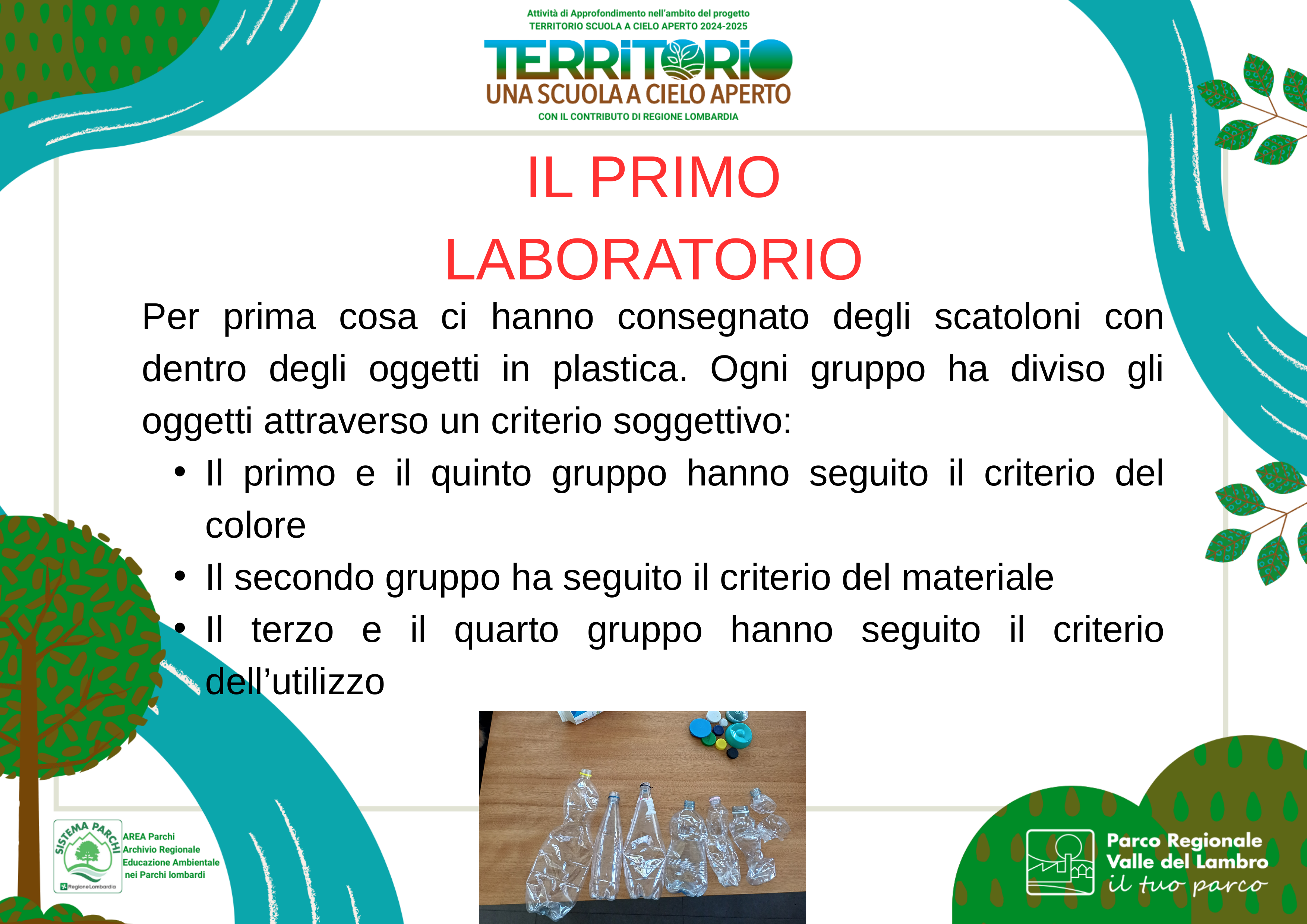

IL PRIMO LABORATORIO
Per prima cosa ci hanno consegnato degli scatoloni con dentro degli oggetti in plastica. Ogni gruppo ha diviso gli oggetti attraverso un criterio soggettivo:
Il primo e il quinto gruppo hanno seguito il criterio del colore
Il secondo gruppo ha seguito il criterio del materiale
Il terzo e il quarto gruppo hanno seguito il criterio dell’utilizzo